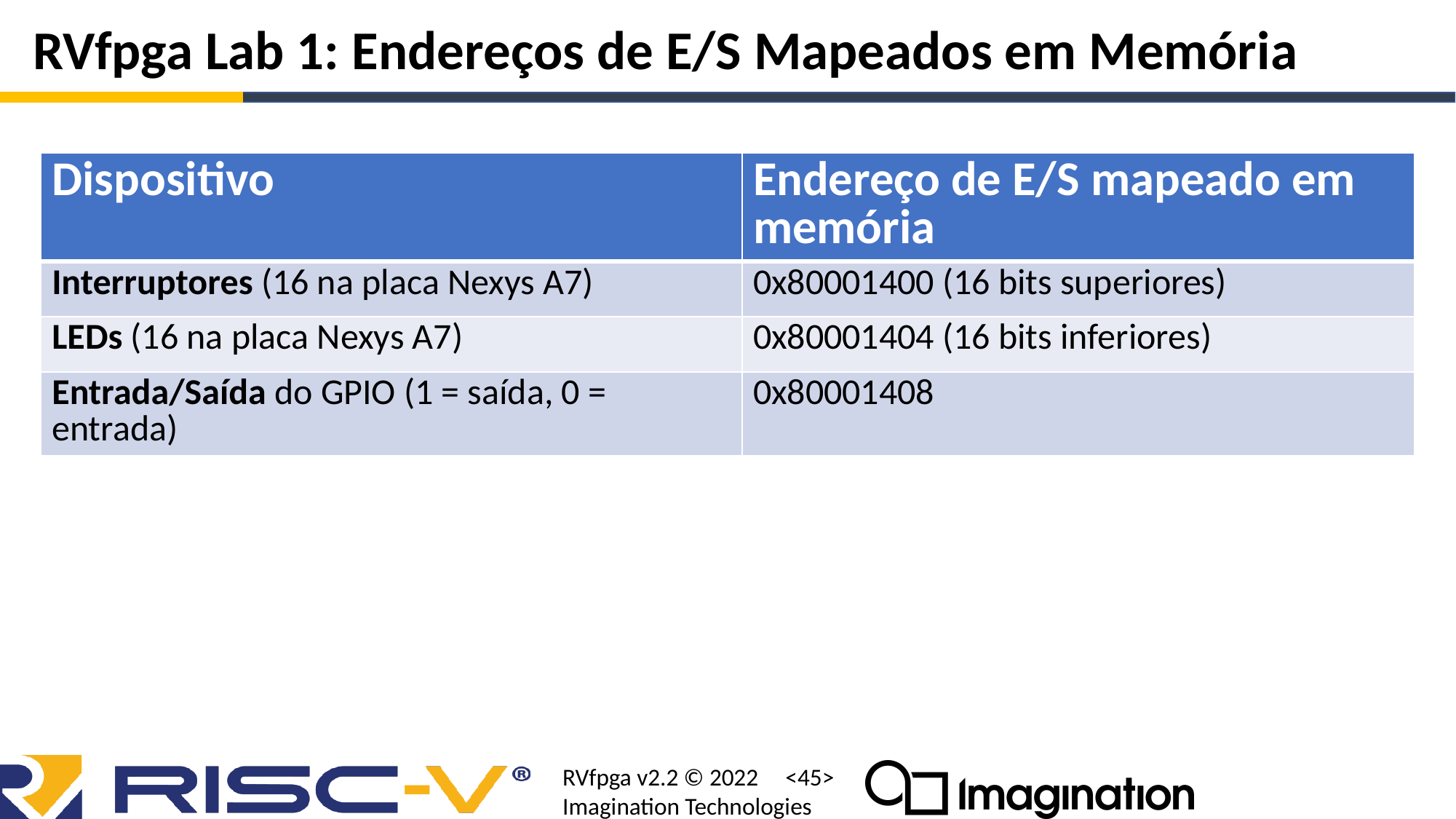

# RVfpga Lab 1: Endereços de E/S Mapeados em Memória
| Dispositivo | Endereço de E/S mapeado em memória |
| --- | --- |
| Interruptores (16 na placa Nexys A7) | 0x80001400 (16 bits superiores) |
| LEDs (16 na placa Nexys A7) | 0x80001404 (16 bits inferiores) |
| Entrada/Saída do GPIO (1 = saída, 0 = entrada) | 0x80001408 |